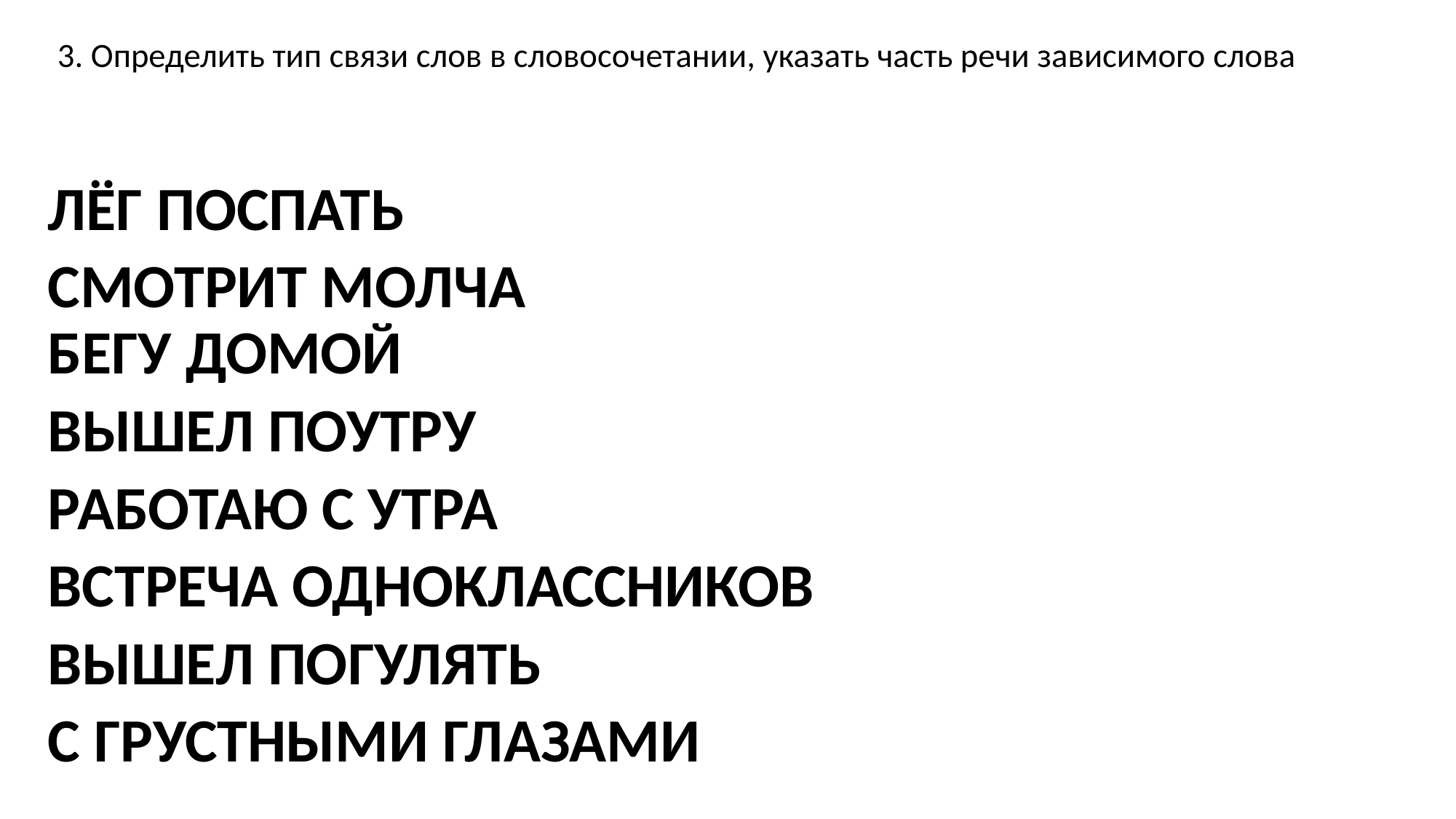

# 3. Определить тип связи слов в словосочетании, указать часть речи зависимого слова
ЛЁГ ПОСПАТЬ
СМОТРИТ МОЛЧА
БЕГУ ДОМОЙ
ВЫШЕЛ ПОУТРУ
РАБОТАЮ С УТРА
ВСТРЕЧА ОДНОКЛАССНИКОВ
ВЫШЕЛ ПОГУЛЯТЬ
С ГРУСТНЫМИ ГЛАЗАМИ